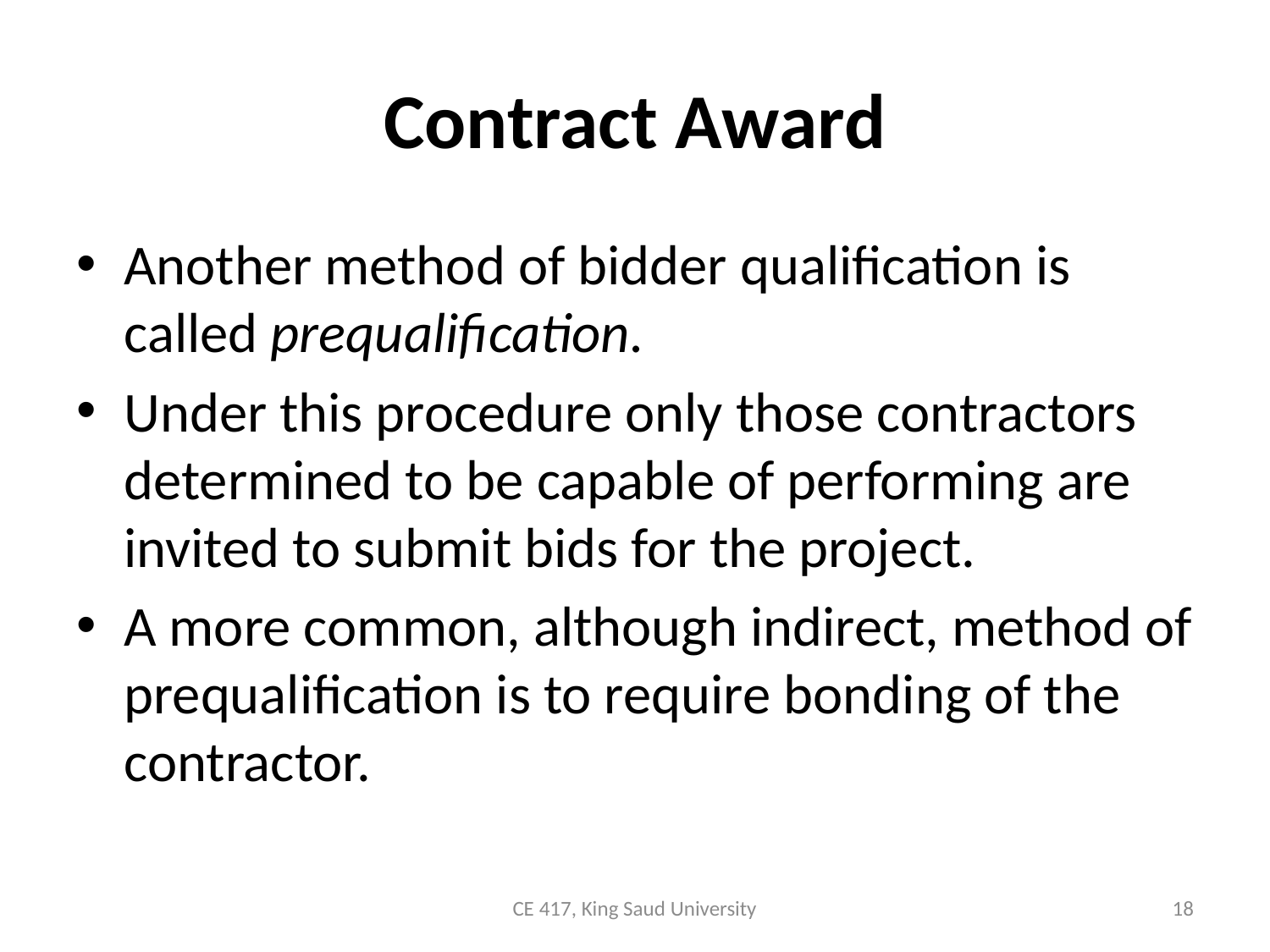

# Contract Award
Another method of bidder qualification is called prequalification.
Under this procedure only those contractors determined to be capable of performing are invited to submit bids for the project.
A more common, although indirect, method of prequalification is to require bonding of the contractor.
CE 417, King Saud University
18